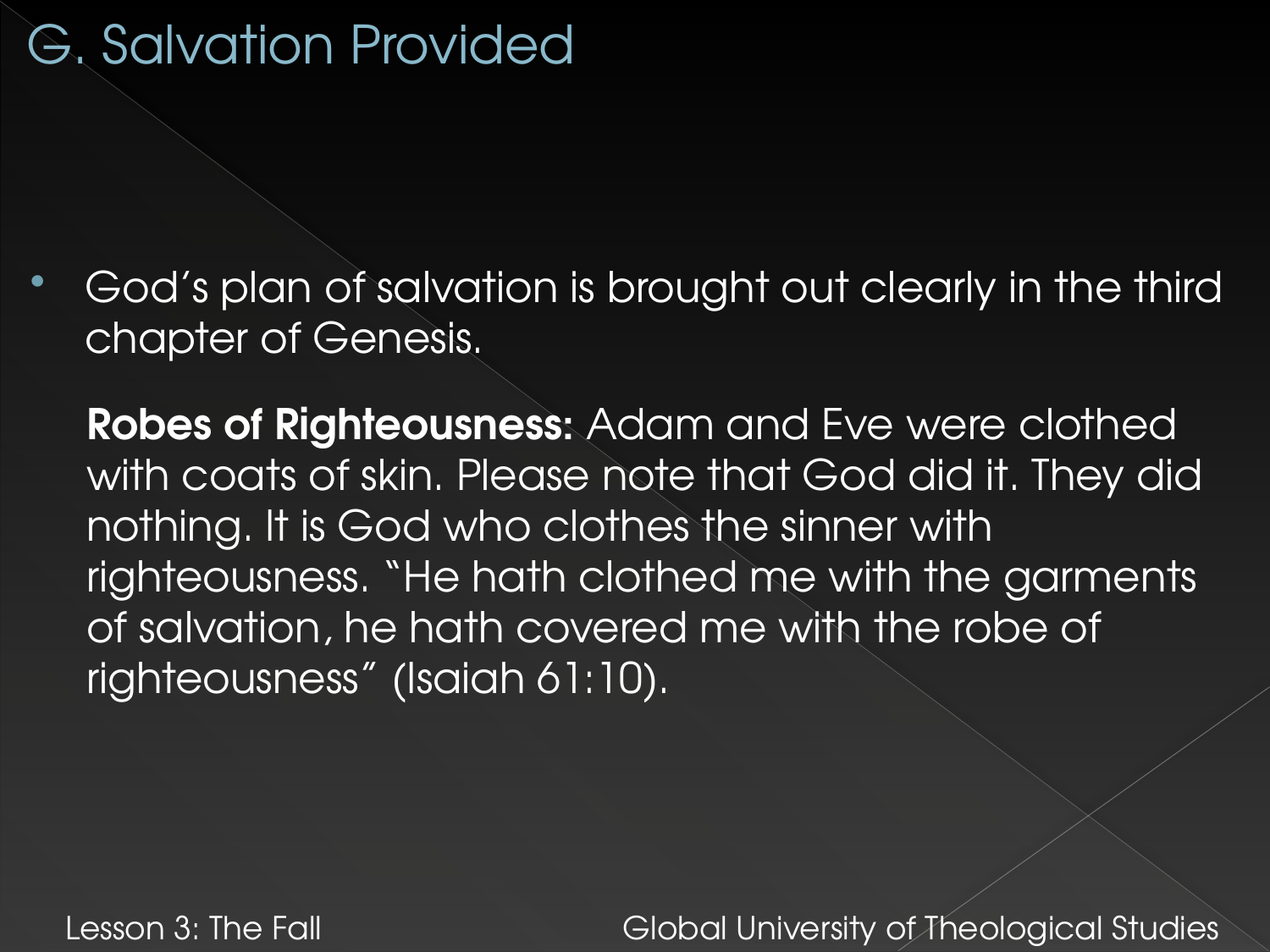

# G. Salvation Provided
God’s plan of salvation is brought out clearly in the third chapter of Genesis.
Robes of Righteousness: Adam and Eve were clothed with coats of skin. Please note that God did it. They did nothing. It is God who clothes the sinner with righteousness. “He hath clothed me with the garments
of salvation, he hath covered me with the robe of righteousness” (Isaiah 61:10).
Lesson 3: The Fall                                  Global University of Theological Studies